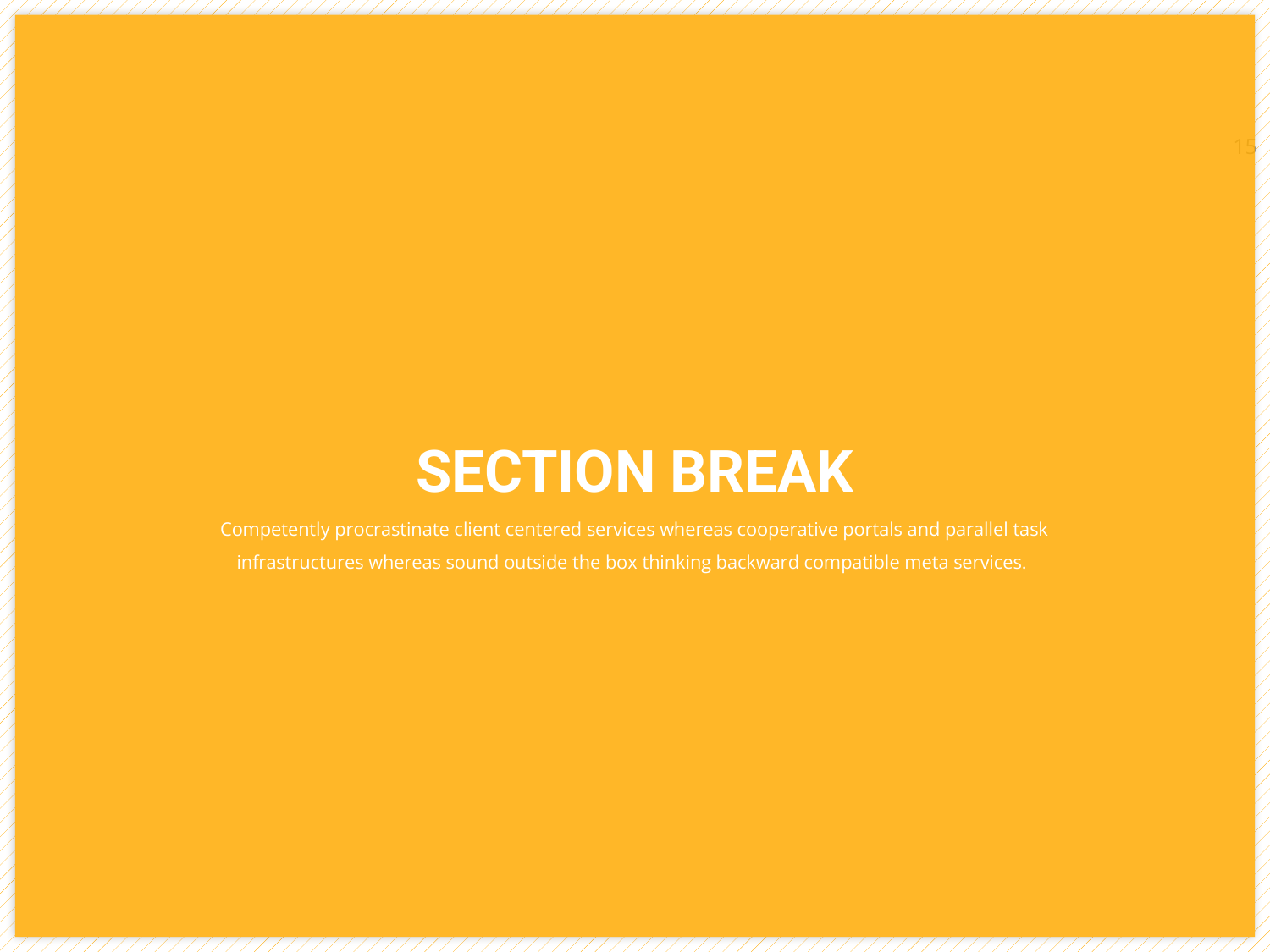

15
SECTION BREAK
Competently procrastinate client centered services whereas cooperative portals and parallel task infrastructures whereas sound outside the box thinking backward compatible meta services.